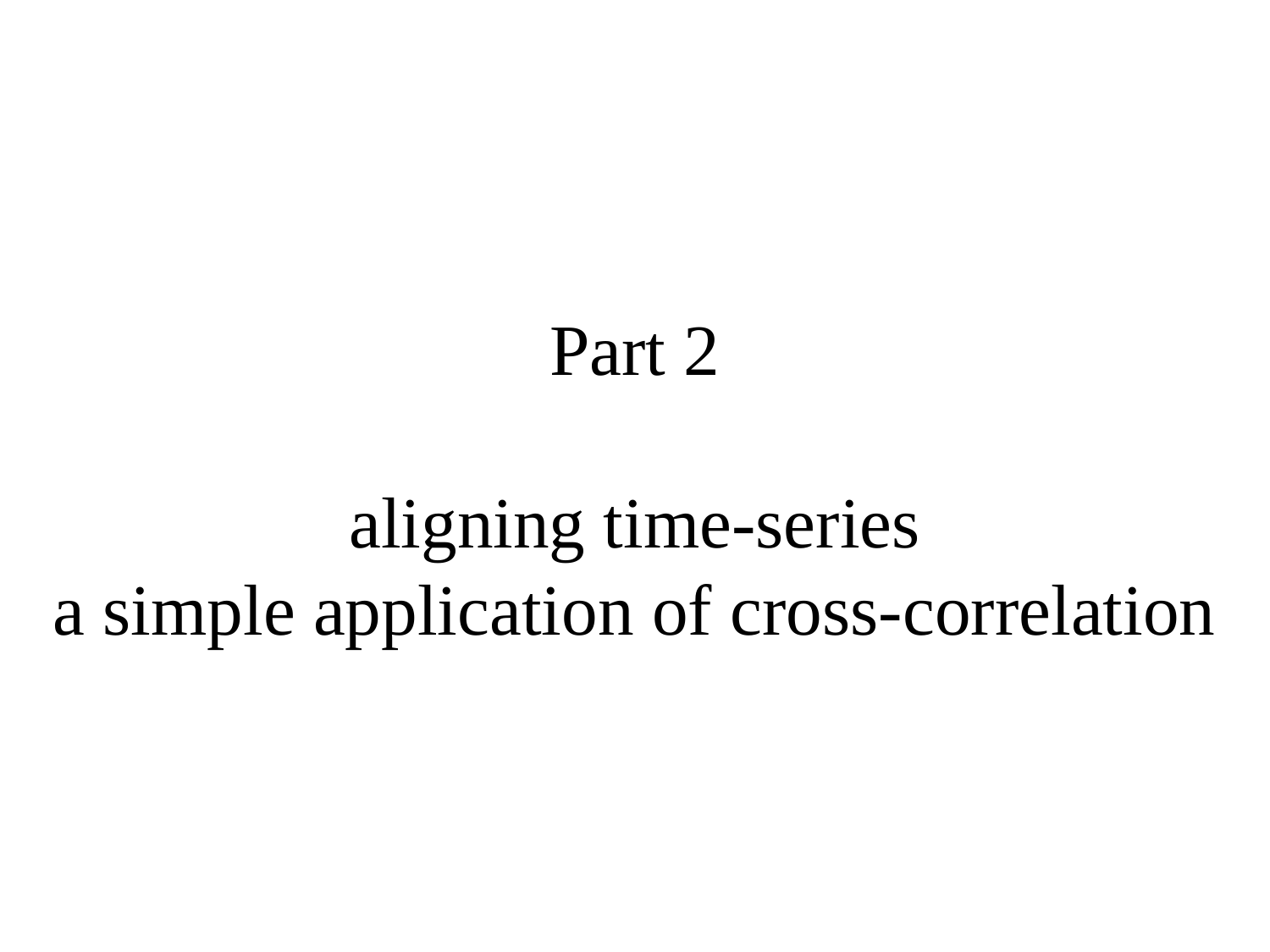

# Part 2 aligning time-series a simple application of cross-correlation